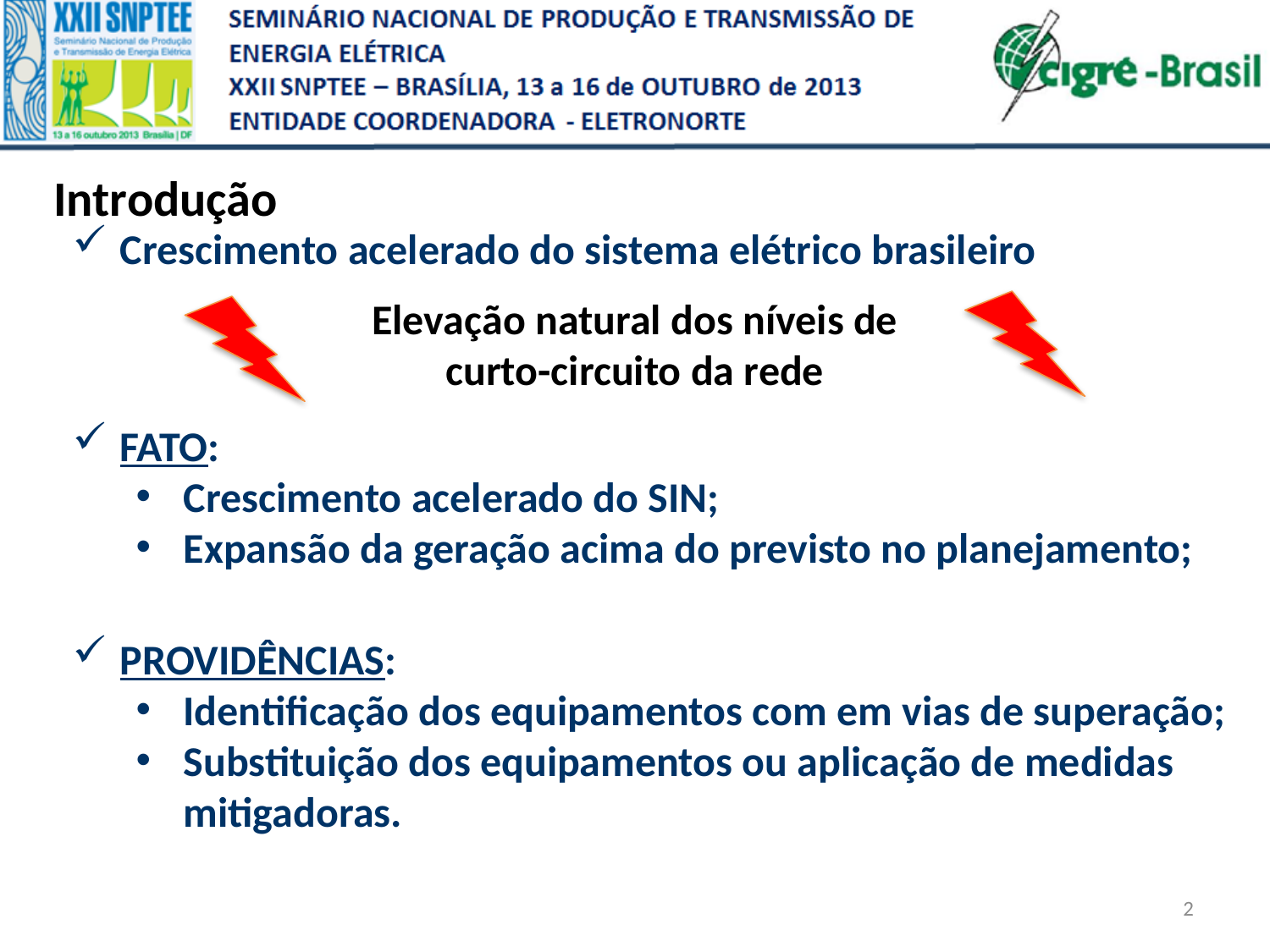

Introdução
Crescimento acelerado do sistema elétrico brasileiro

FATO:
Crescimento acelerado do SIN;
Expansão da geração acima do previsto no planejamento;

PROVIDÊNCIAS:
Identificação dos equipamentos com em vias de superação;
Substituição dos equipamentos ou aplicação de medidas mitigadoras.

Elevação natural dos níveis de curto-circuito da rede

2